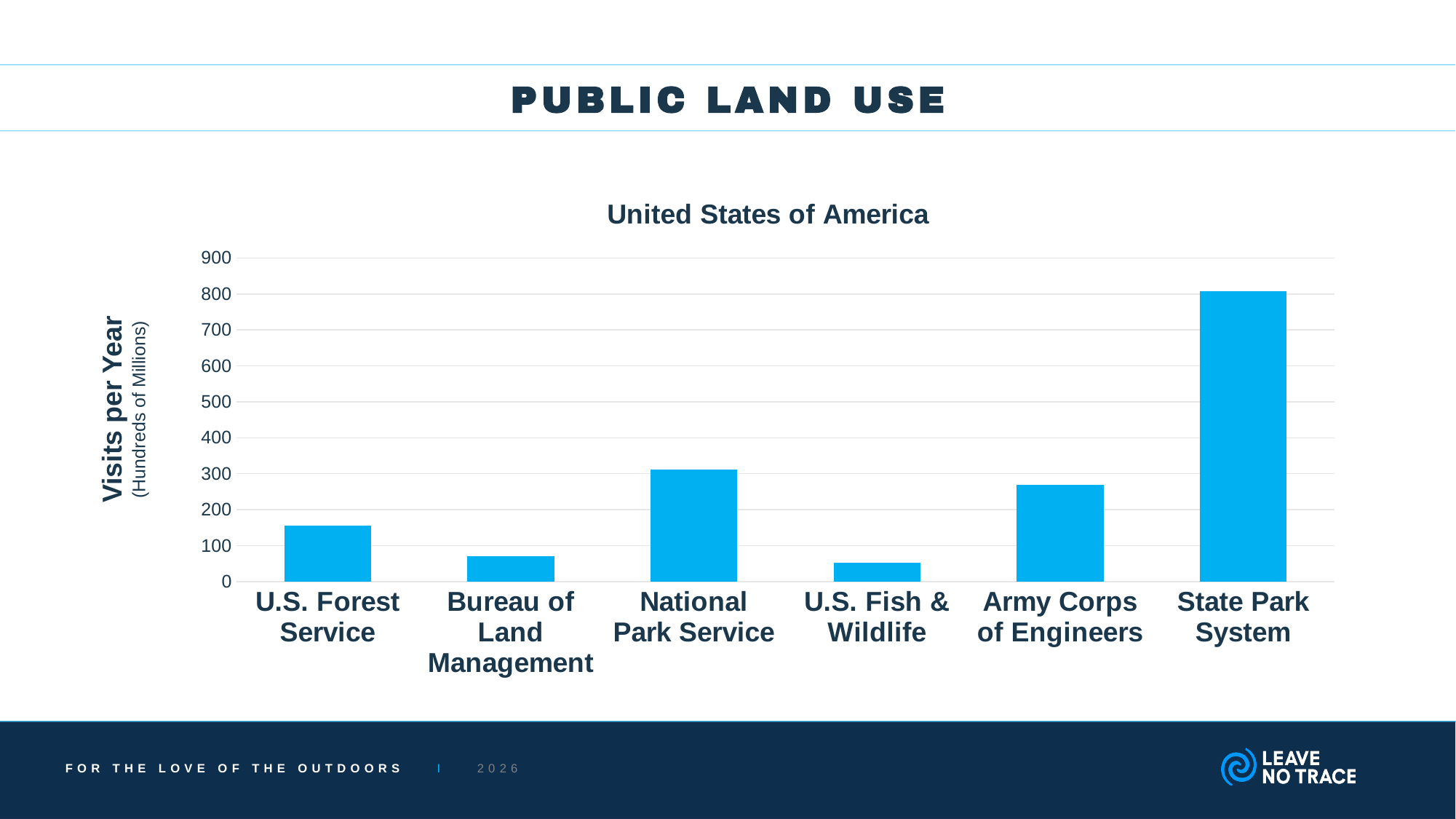

ICON STYLE
PUBLIC LAND USE

### Chart: United States of America

| Category | Series 1 |
|---|---|
| U.S. Forest Service | 156.0 |
| Bureau of Land Management | 71.0 |
| National Park Service | 312.0 |
| U.S. Fish & Wildlife | 53.0 |
| Army Corps of Engineers | 268.0 |
| State Park System | 807.0 |
Visits per Year
(Hundreds of Millions)